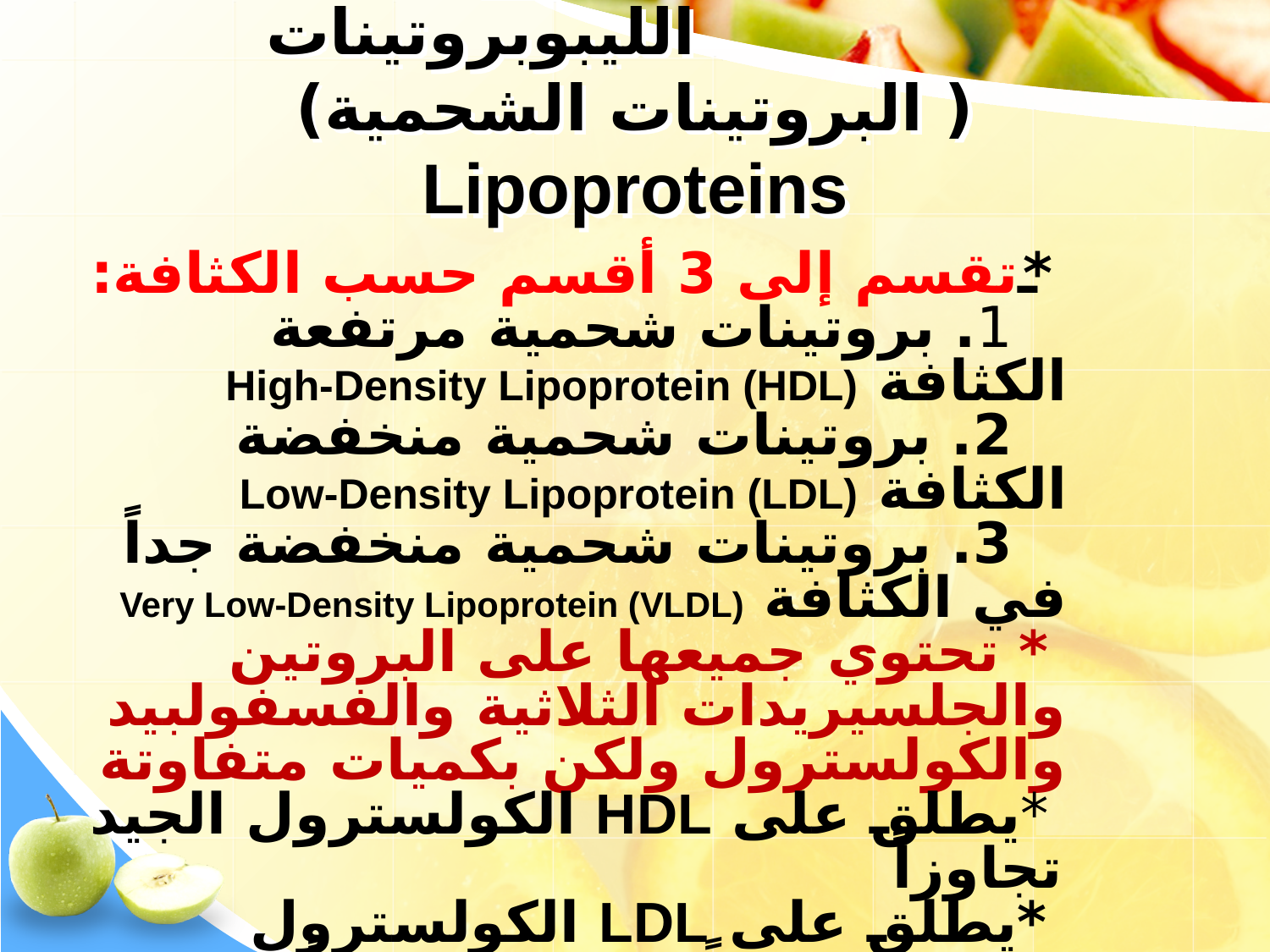

# الليبوبروتينات ( البروتينات الشحمية) Lipoproteins
 *تقسم إلى 3 أقسم حسب الكثافة:
   1. بروتينات شحمية مرتفعة الكثافة High-Density Lipoprotein (HDL)
   2. بروتينات شحمية منخفضة الكثافة Low-Density Lipoprotein (LDL)
   3. بروتينات شحمية منخفضة جداً في الكثافة Very Low-Density Lipoprotein (VLDL)
 * تحتوي جميعها على البروتين والجلسيريدات الثلاثية والفسفولبيد والكولسترول ولكن بكميات متفاوتة
 *يطلق على HDL الكولسترول الجيد تجاوزاً
 *يطلق على LDL الكولسترول السيئ تجاوزاً ويكون مرتفعاً في الأشخاص الذين يعانون من أمراض القلب